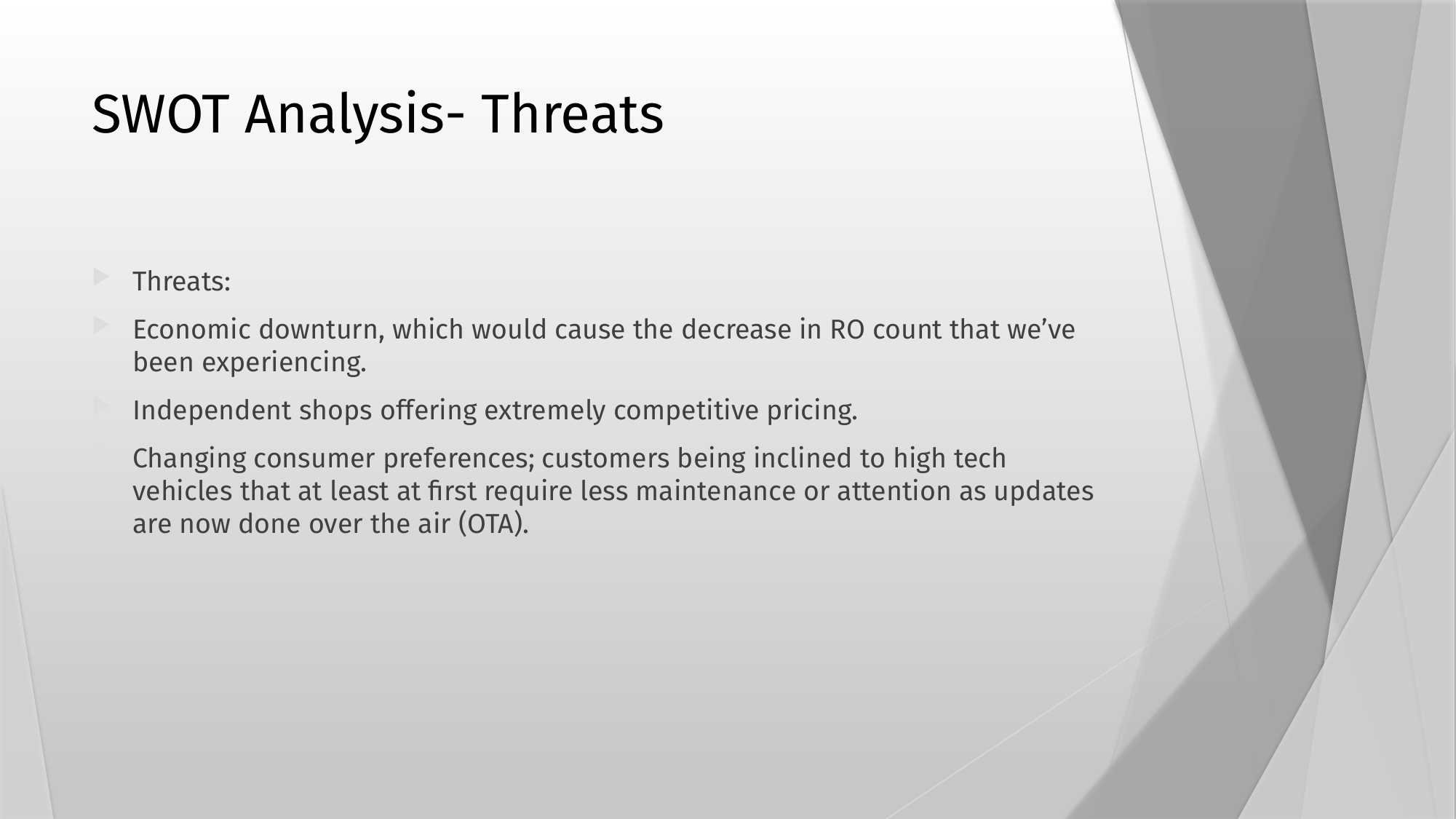

# SWOT Analysis- Threats
Threats:
Economic downturn, which would cause the decrease in RO count that we’ve been experiencing.
Independent shops offering extremely competitive pricing.
Changing consumer preferences; customers being inclined to high tech vehicles that at least at first require less maintenance or attention as updates are now done over the air (OTA).